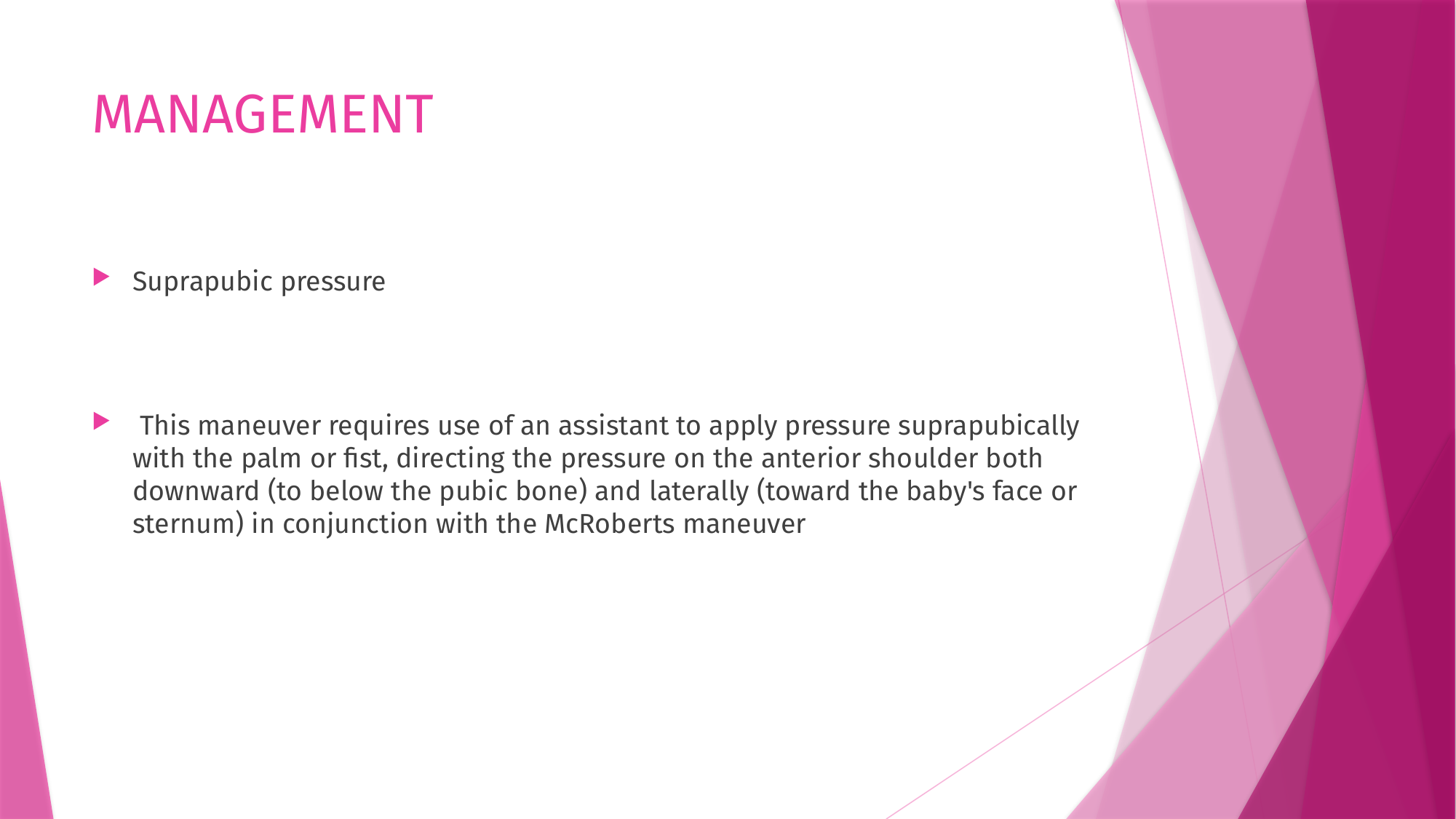

# MANAGEMENT
Suprapubic pressure

 This maneuver requires use of an assistant to apply pressure suprapubically with the palm or fist, directing the pressure on the anterior shoulder both downward (to below the pubic bone) and laterally (toward the baby's face or sternum) in conjunction with the McRoberts maneuver